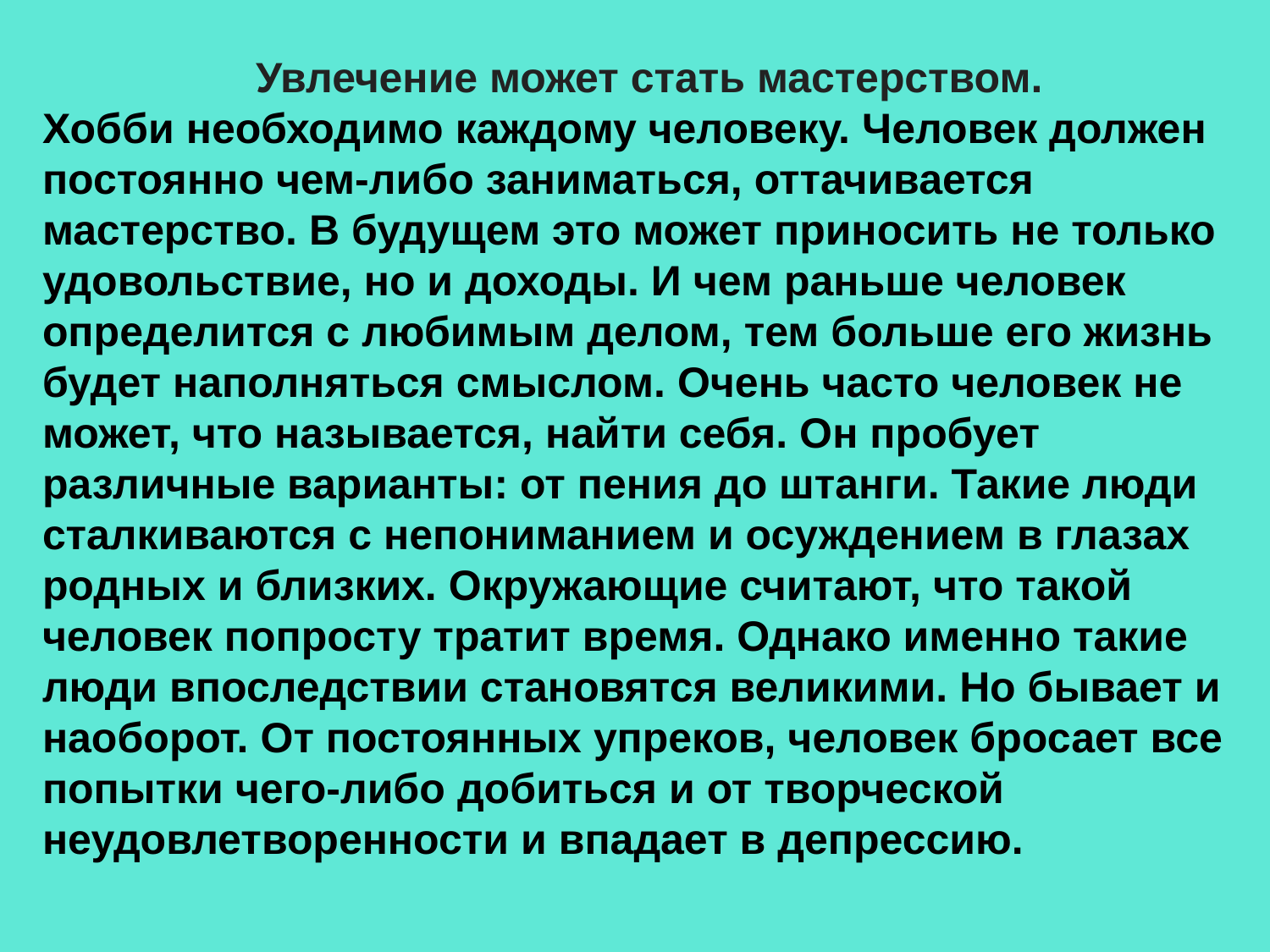

Увлечение может стать мастерством.
Хобби необходимо каждому человеку. Человек должен постоянно чем-либо заниматься, оттачивается мастерство. В будущем это может приносить не только удовольствие, но и доходы. И чем раньше человек определится с любимым делом, тем больше его жизнь будет наполняться смыслом. Очень часто человек не может, что называется, найти себя. Он пробует различные варианты: от пения до штанги. Такие люди сталкиваются с непониманием и осуждением в глазах родных и близких. Окружающие считают, что такой человек попросту тратит время. Однако именно такие люди впоследствии становятся великими. Но бывает и наоборот. От постоянных упреков, человек бросает все попытки чего-либо добиться и от творческой неудовлетворенности и впадает в депрессию.